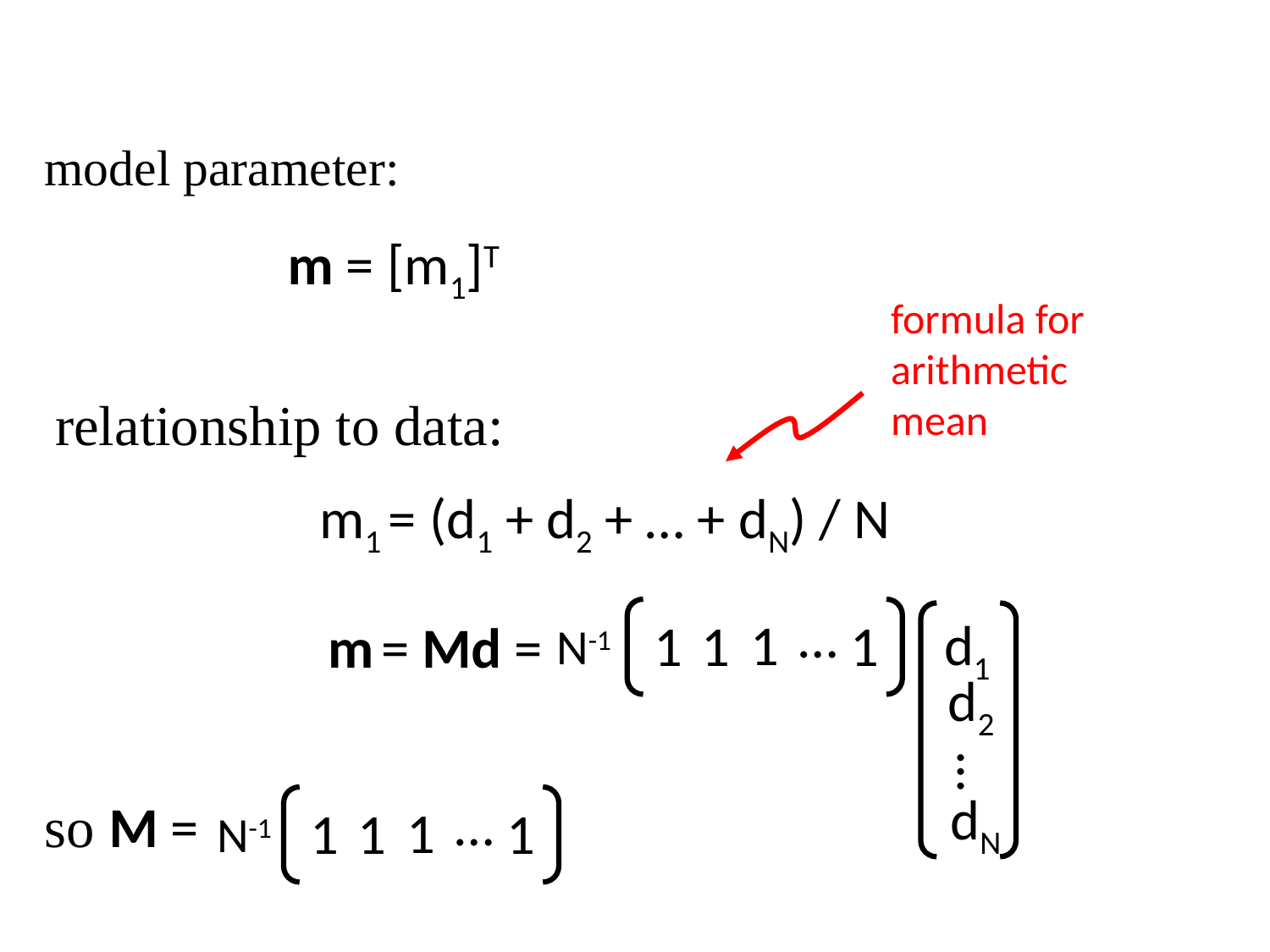

model parameter:
m = [m1]T
formula for arithmetic mean
relationship to data:

m1 = (d1 + d2 + … + dN) / N

…

d1
1
1
1
1
m = Md =
N-1
d2
so M =
…
dN
…

1
1
1
1
N-1